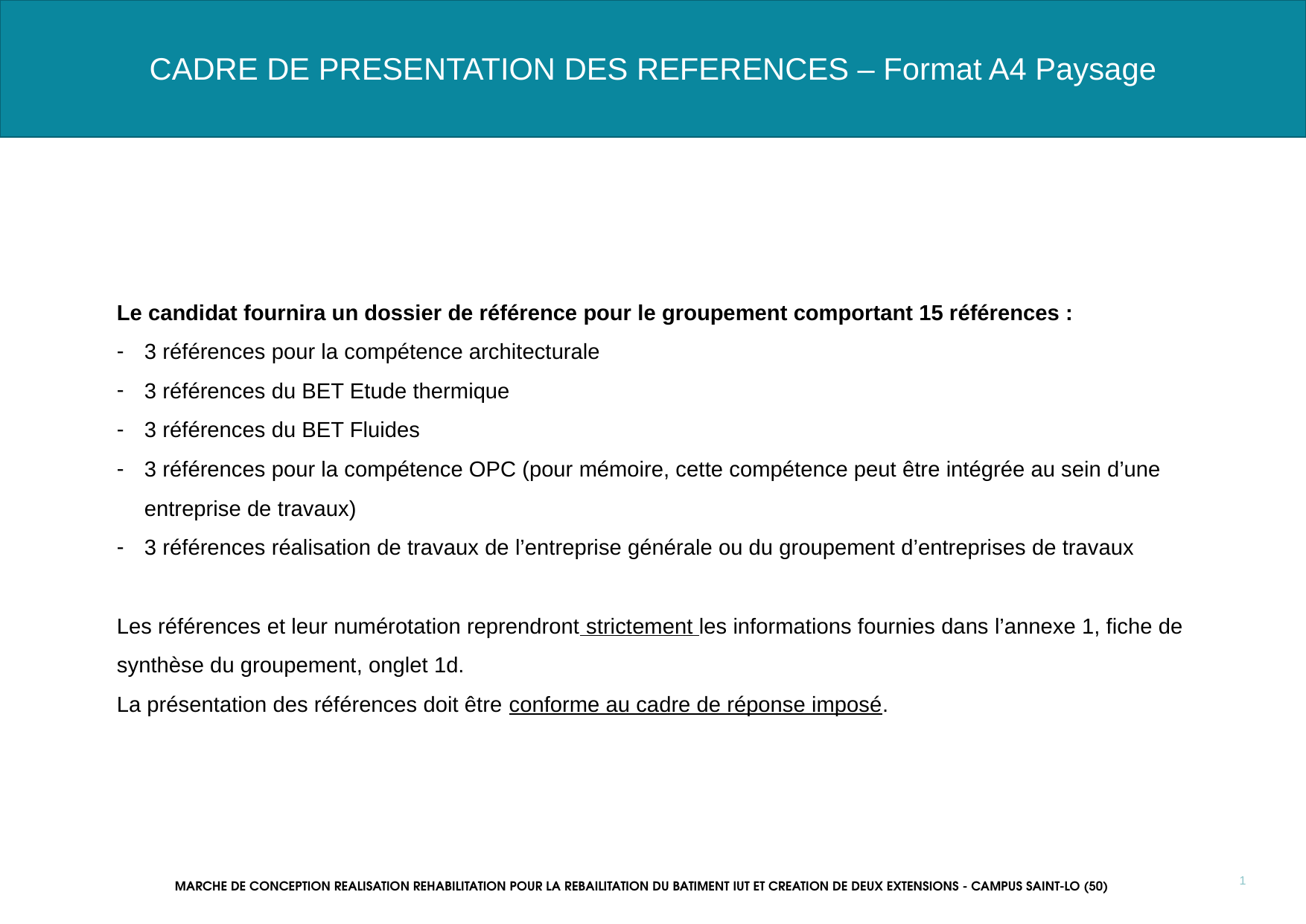

CADRE DE PRESENTATION DES REFERENCES – Format A4 Paysage
Le candidat fournira un dossier de référence pour le groupement comportant 15 références :
3 références pour la compétence architecturale
3 références du BET Etude thermique
3 références du BET Fluides
3 références pour la compétence OPC (pour mémoire, cette compétence peut être intégrée au sein d’une entreprise de travaux)
3 références réalisation de travaux de l’entreprise générale ou du groupement d’entreprises de travaux

Les références et leur numérotation reprendront strictement les informations fournies dans l’annexe 1, fiche de synthèse du groupement, onglet 1d.
La présentation des références doit être conforme au cadre de réponse imposé.

1